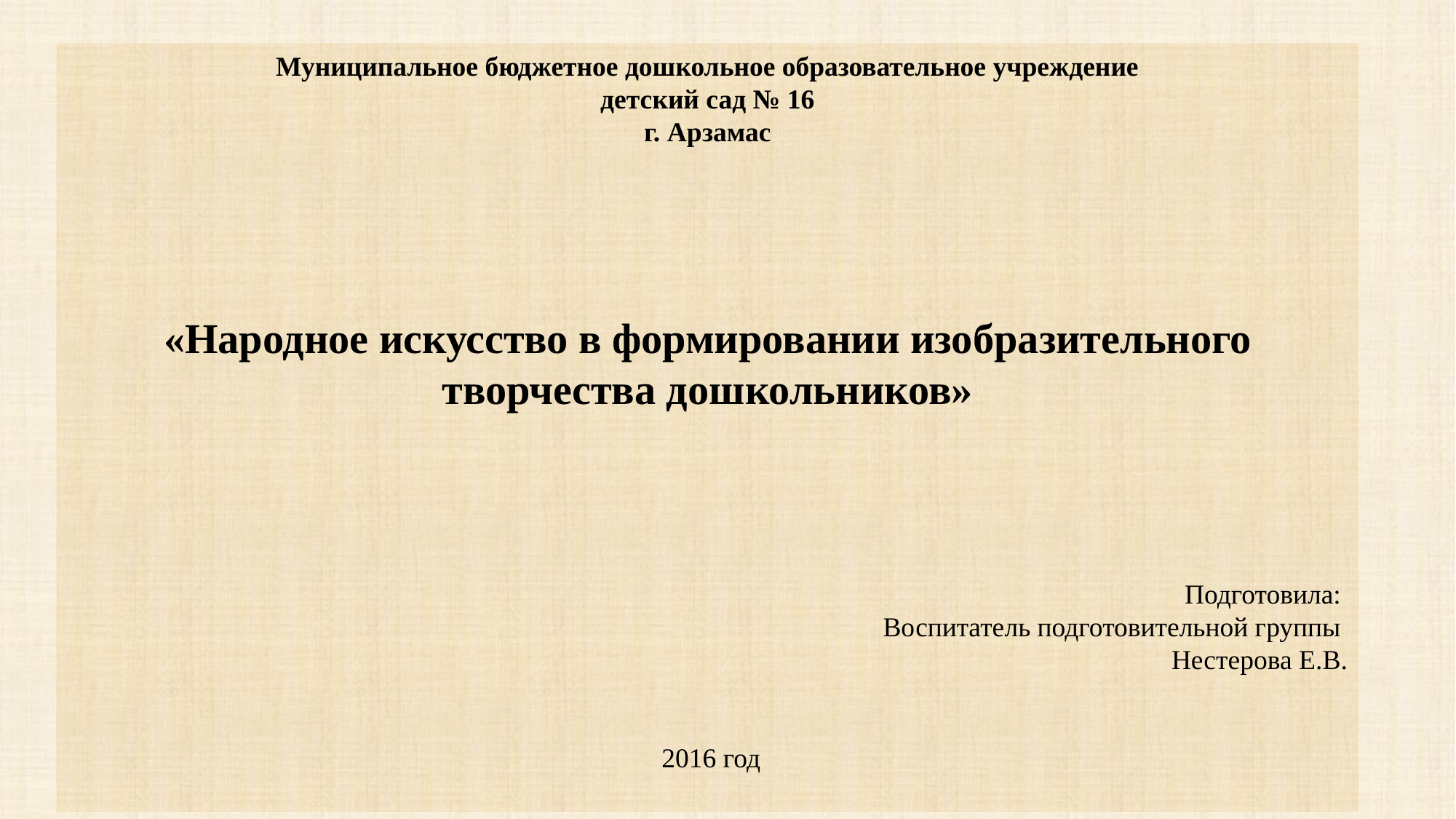

Муниципальное бюджетное дошкольное образовательное учреждение
детский сад № 16
г. Арзамас

«Народное искусство в формировании изобразительного творчества дошкольников»

Подготовила:
Воспитатель подготовительной группы
Нестерова Е.В.

 2016 год